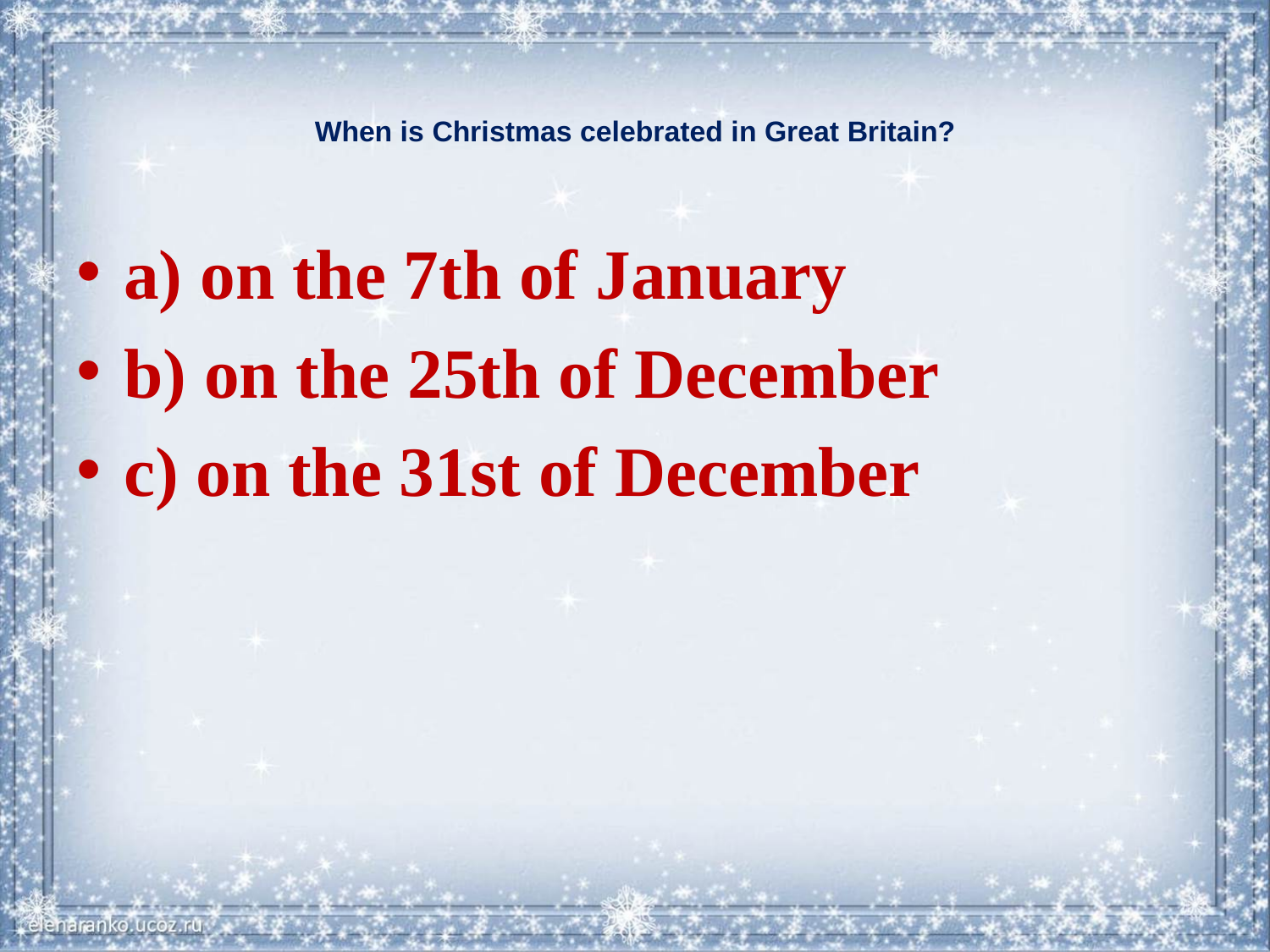

# When is Christmas celebrated in Great Britain?
a) on the 7th of January
b) on the 25th of December
c) on the 31st of December